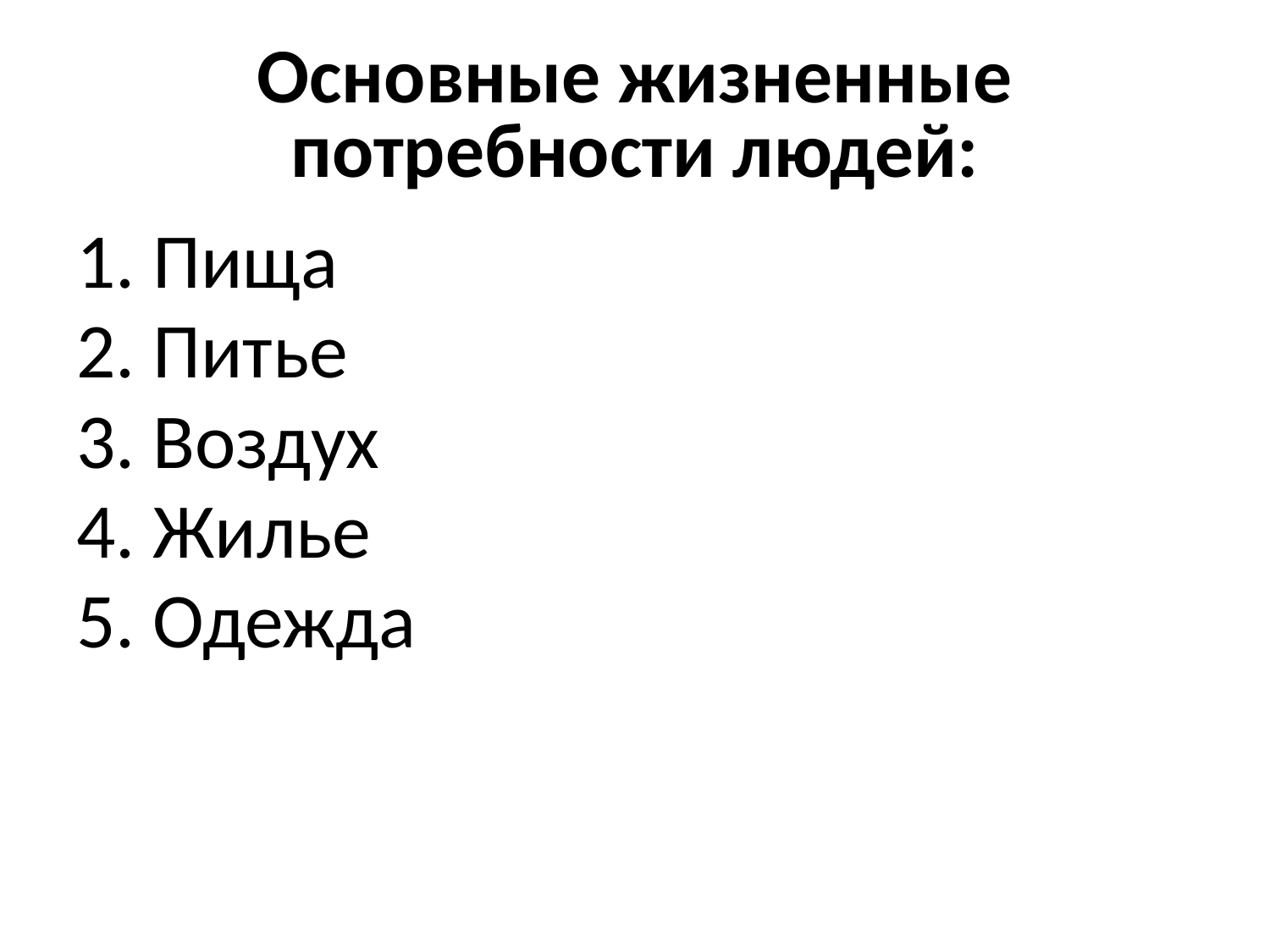

# Основные жизненные потребности людей:
1. Пища
2. Питье
3. Воздух
4. Жилье
5. Одежда